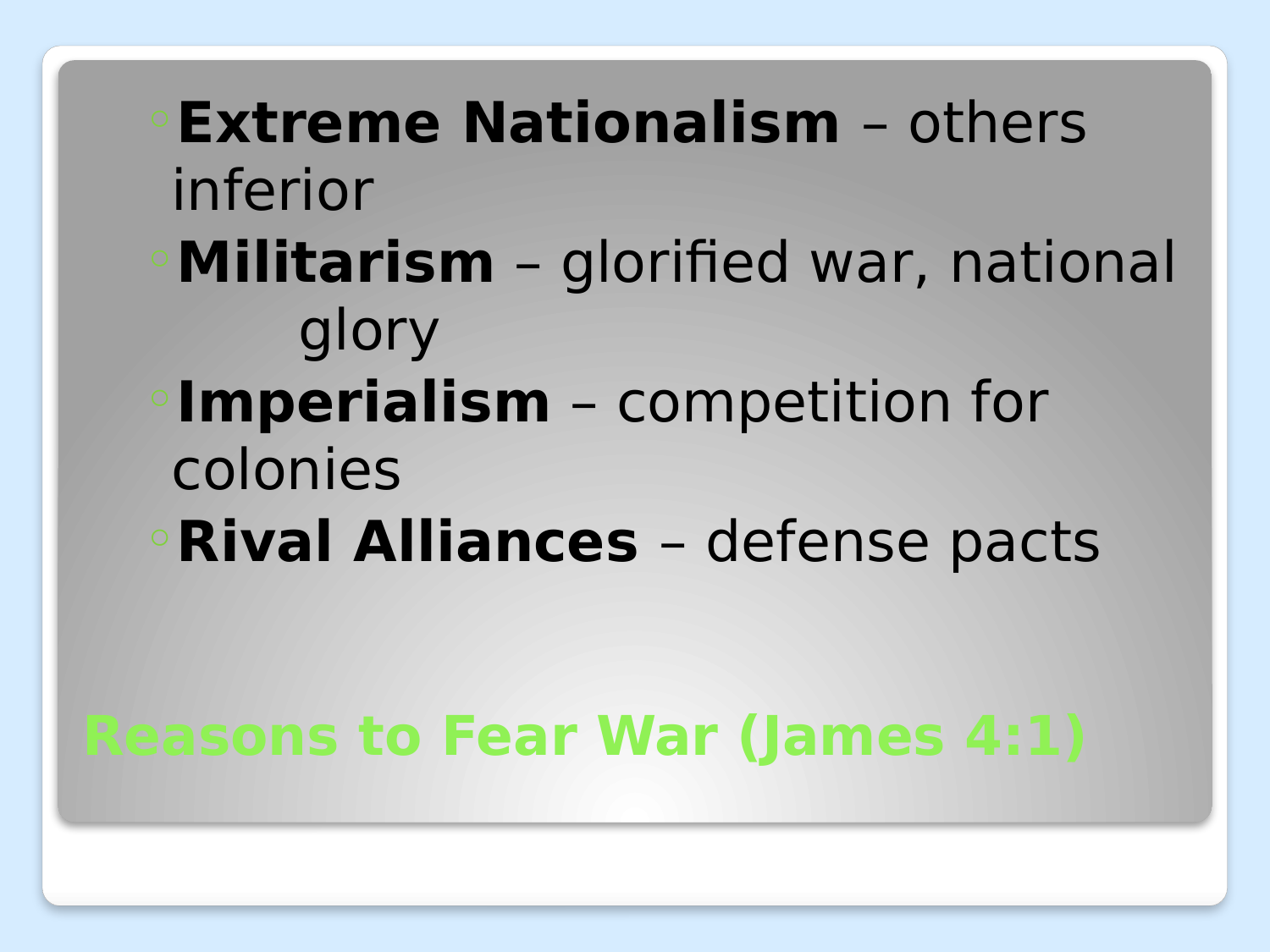

Extreme Nationalism – others 	inferior
Militarism – glorified war, national 	glory
Imperialism – competition for 	colonies
Rival Alliances – defense pacts

# Reasons to Fear War (James 4:1)